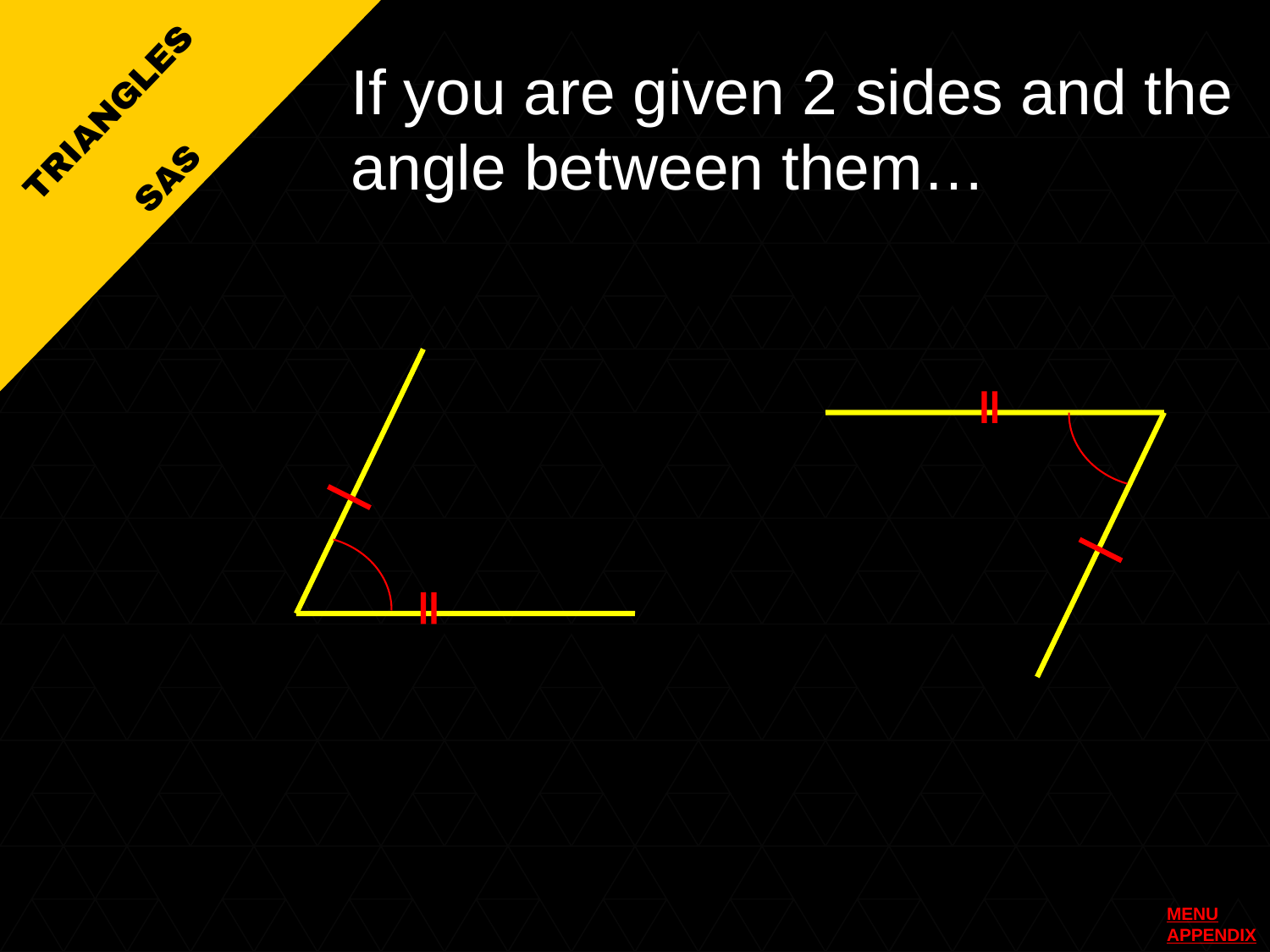

If you are given 2 sides and the angle between them…
TRIANGLES
SAS

MENU
APPENDIX